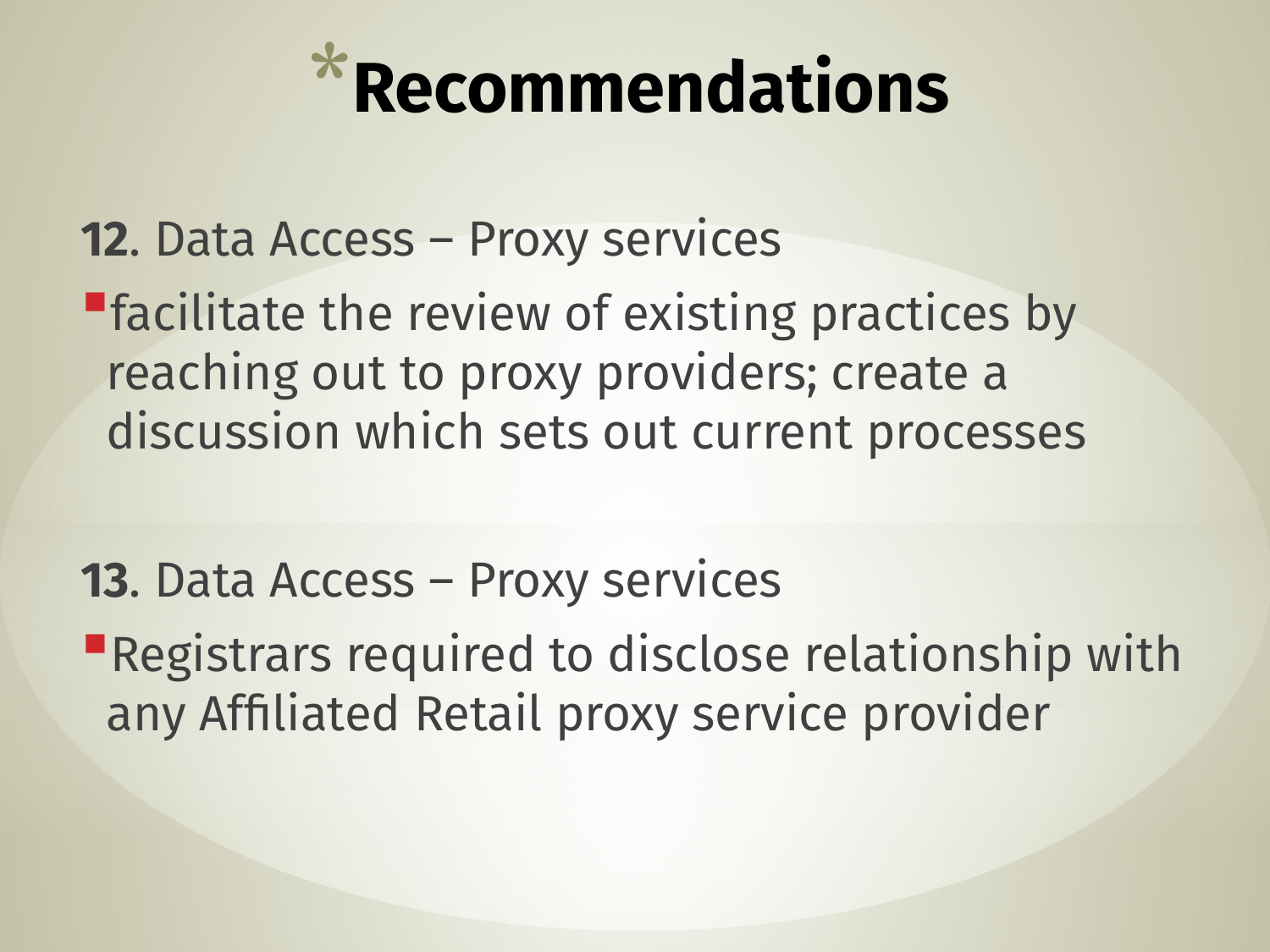

# Recommendations
12. Data Access – Proxy services
facilitate the review of existing practices by reaching out to proxy providers; create a discussion which sets out current processes

13. Data Access – Proxy services
Registrars required to disclose relationship with any Affiliated Retail proxy service provider